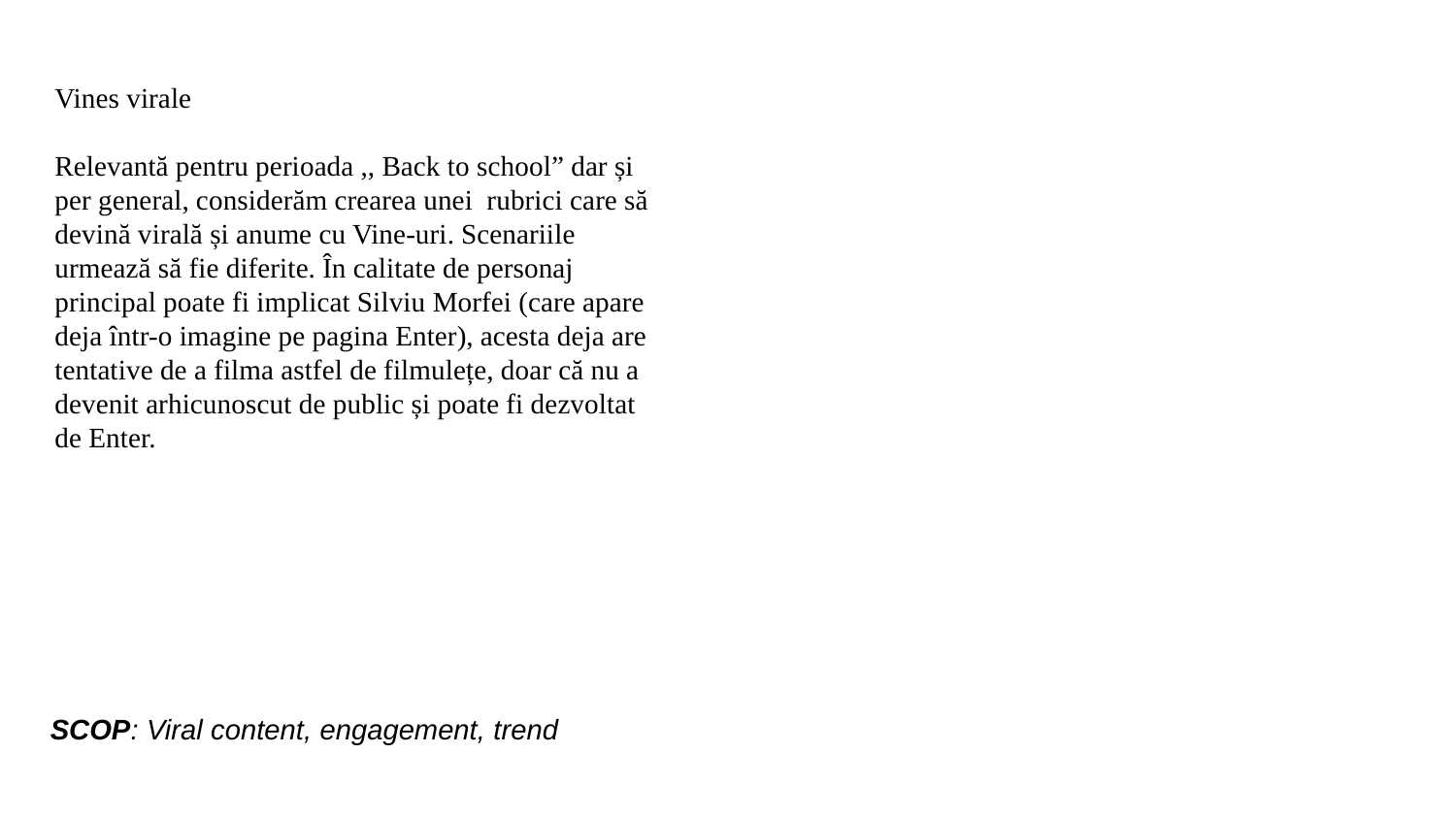

# Vines virale Relevantă pentru perioada ,, Back to school” dar și per general, considerăm crearea unei  rubrici care să devină virală și anume cu Vine-uri. Scenariile urmează să fie diferite. În calitate de personaj principal poate fi implicat Silviu Morfei (care apare deja într-o imagine pe pagina Enter), acesta deja are tentative de a filma astfel de filmulețe, doar că nu a devenit arhicunoscut de public și poate fi dezvoltat de Enter.

SCOP: Viral content, engagement, trend